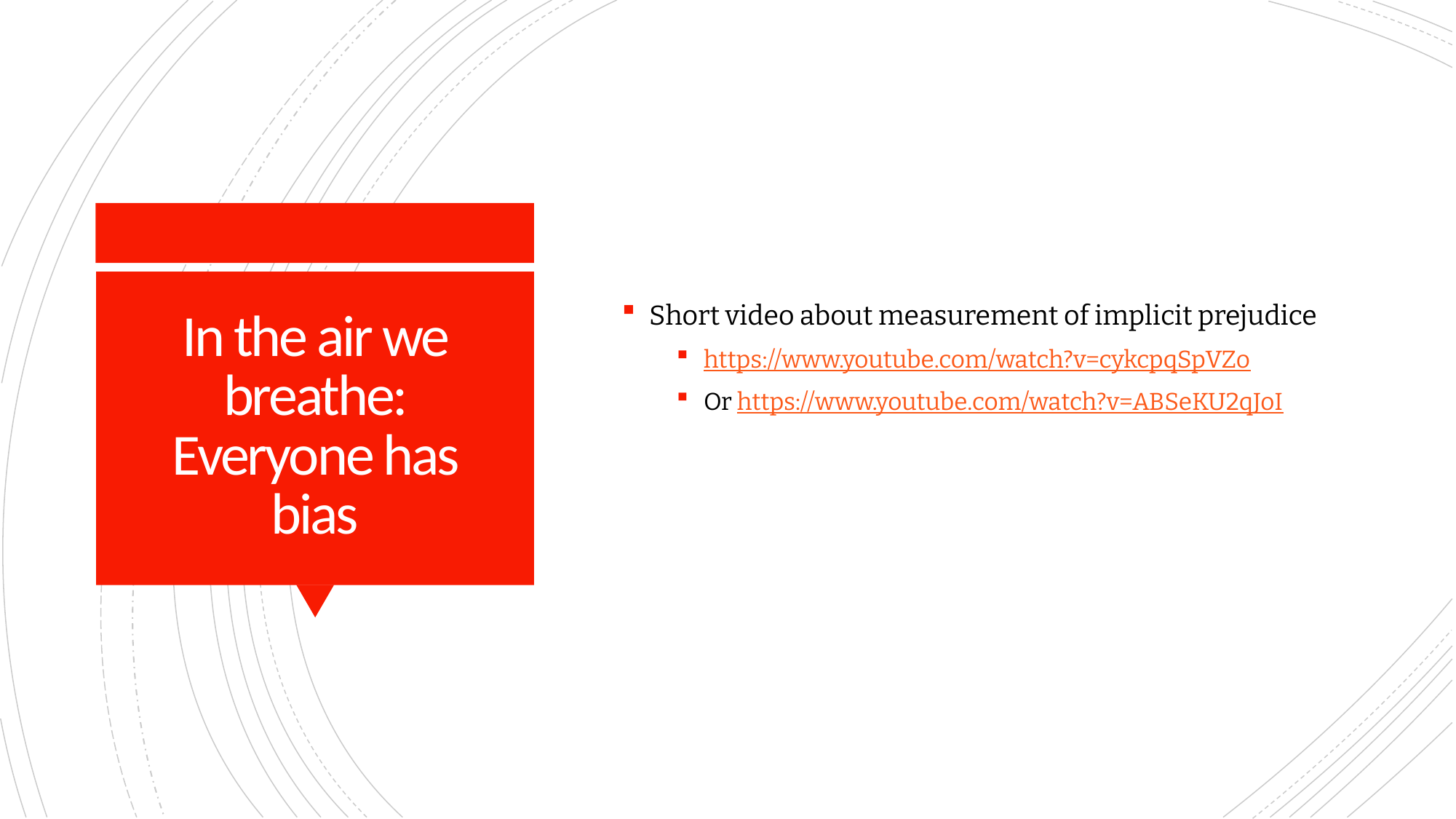

Short video about measurement of implicit prejudice
https://www.youtube.com/watch?v=cykcpqSpVZo
Or https://www.youtube.com/watch?v=ABSeKU2qJoI

# In the air we breathe: Everyone has bias